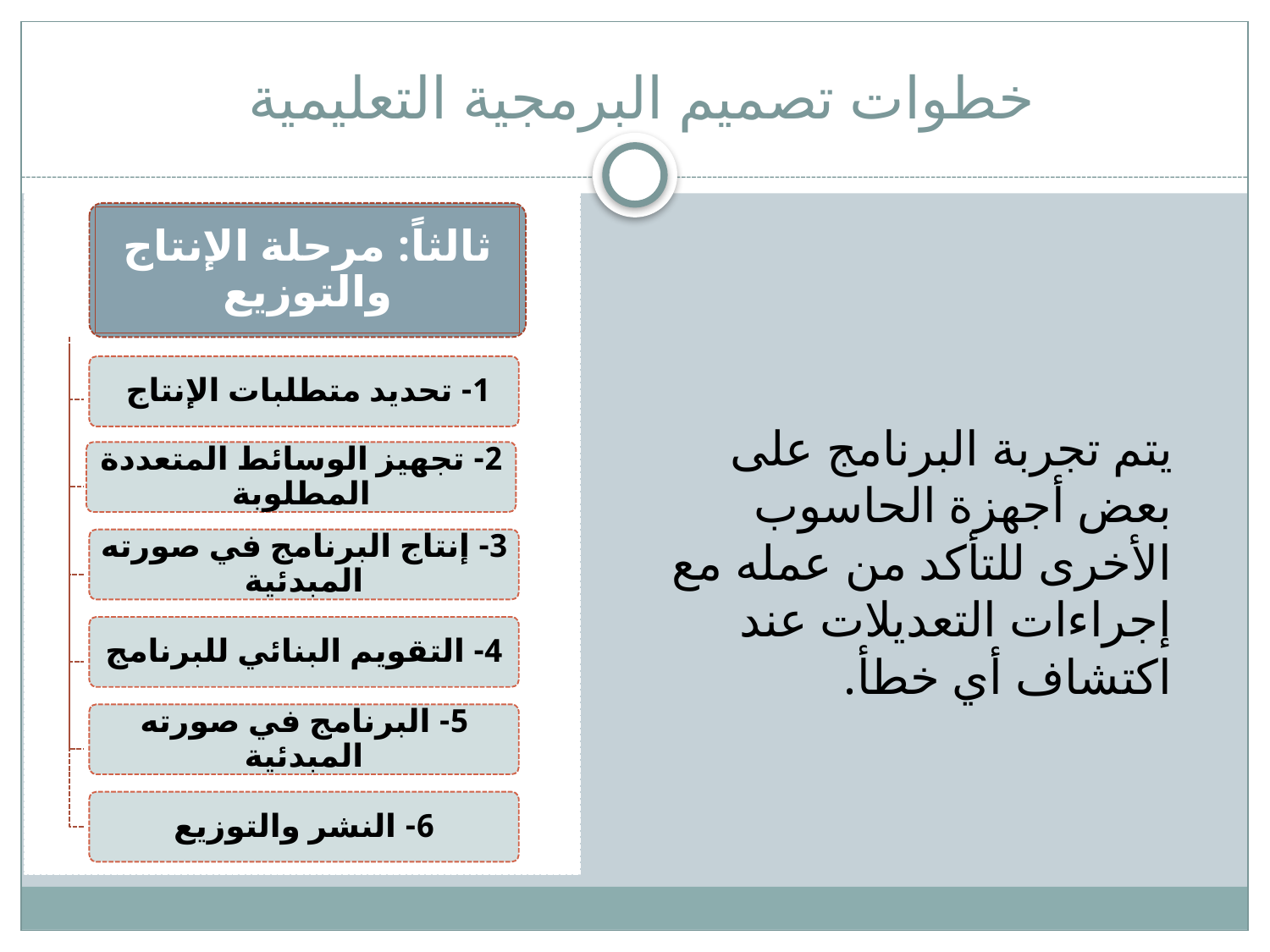

# خطوات تصميم البرمجية التعليمية

ثالثاً: مرحلة الإنتاج والتوزيع

   يتم تجربة البرنامج على بعض أجهزة الحاسوب الأخرى للتأكد من عمله مع إجراءات التعديلات عند اكتشاف أي خطأ.

1- تحديد متطلبات الإنتاج

2- تجهيز الوسائط المتعددة المطلوبة

3- إنتاج البرنامج في صورته المبدئية

4- التقويم البنائي للبرنامج

5- البرنامج في صورته المبدئية

6- النشر والتوزيع